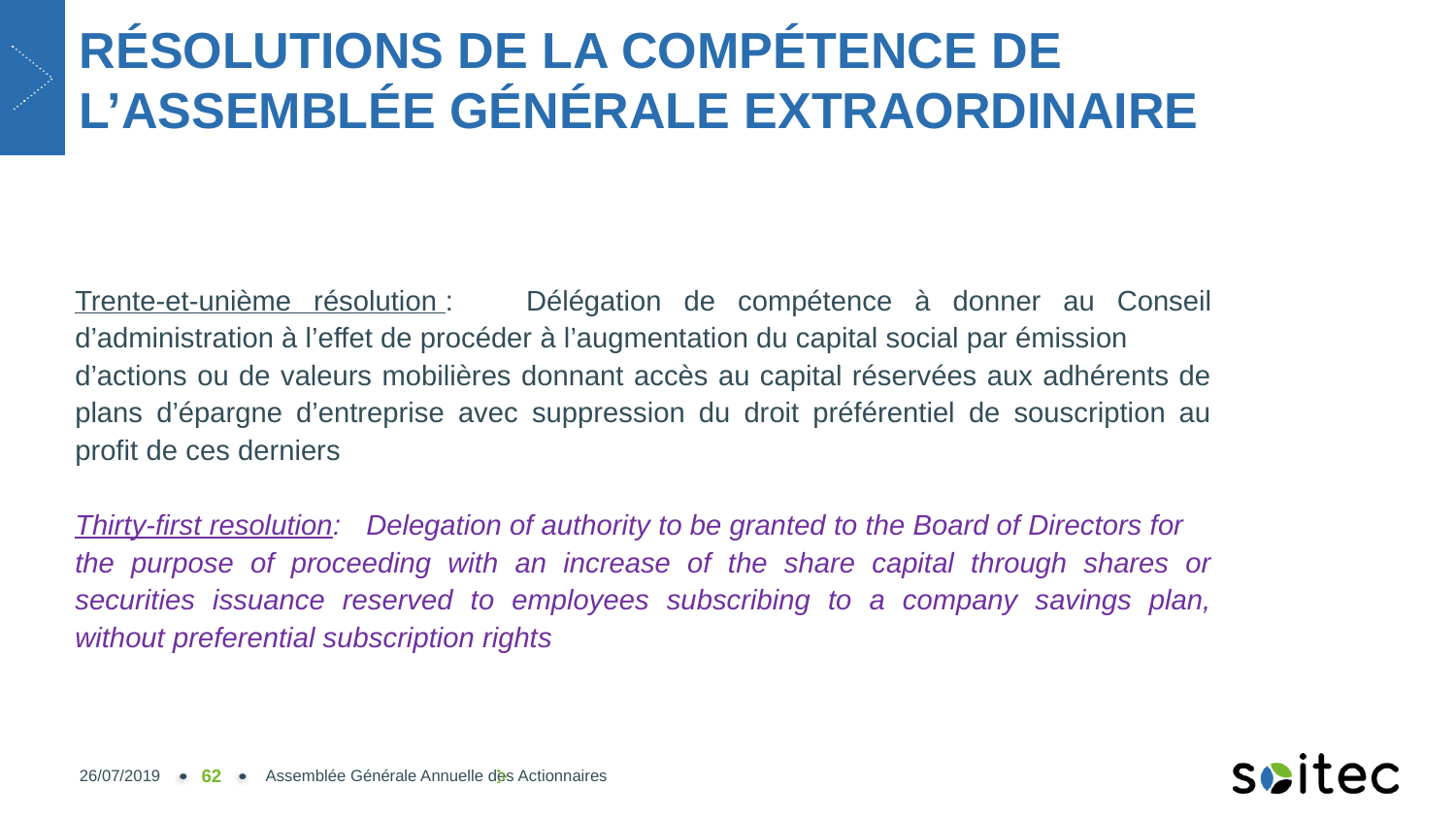

# RÉSOLUTIONS DE LA COMPÉTENCE DE L’ASSEMBLÉE GÉNÉRALE EXTRAORDINAIRE
Trente-et-unième résolution :	Délégation de compétence à donner au Conseil d’administration à l’effet de procéder à l’augmentation du capital social par émission
d’actions ou de valeurs mobilières donnant accès au capital réservées aux adhérents de plans d’épargne d’entreprise avec suppression du droit préférentiel de souscription au profit de ces derniers

Thirty-first resolution:	Delegation of authority to be granted to the Board of Directors for
the purpose of proceeding with an increase of the share capital through shares or securities issuance reserved to employees subscribing to a company savings plan, without preferential subscription rights
26/07/2019
62
Assemblée Générale Annuelle des Actionnaires